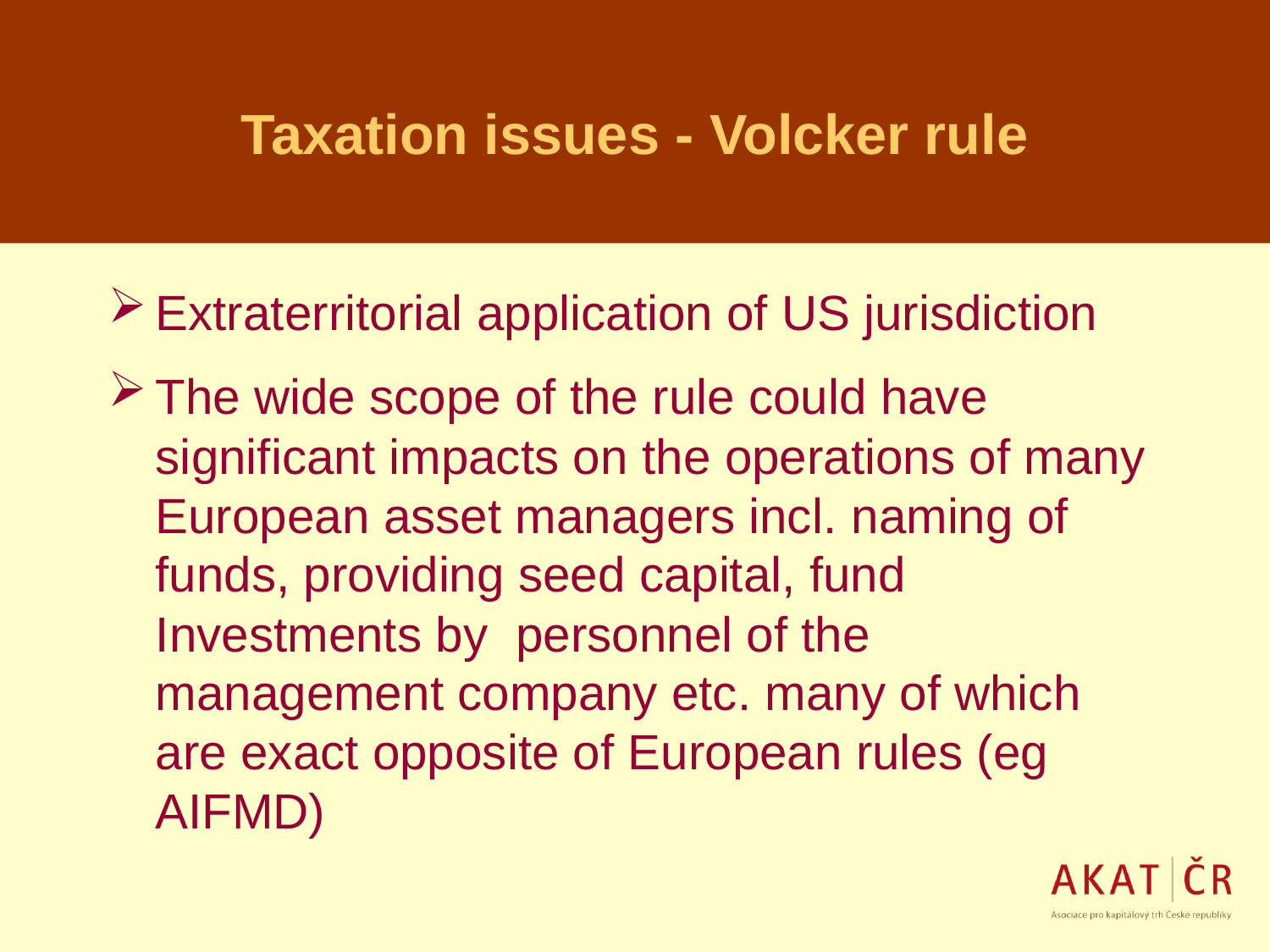

# Taxation issues - Volcker rule
Extraterritorial application of US jurisdiction
The wide scope of the rule could have significant impacts on the operations of many European asset managers incl. naming of funds, providing seed capital, fund     Investments by  personnel of the management company etc. many of which are exact opposite of European rules (eg AIFMD)